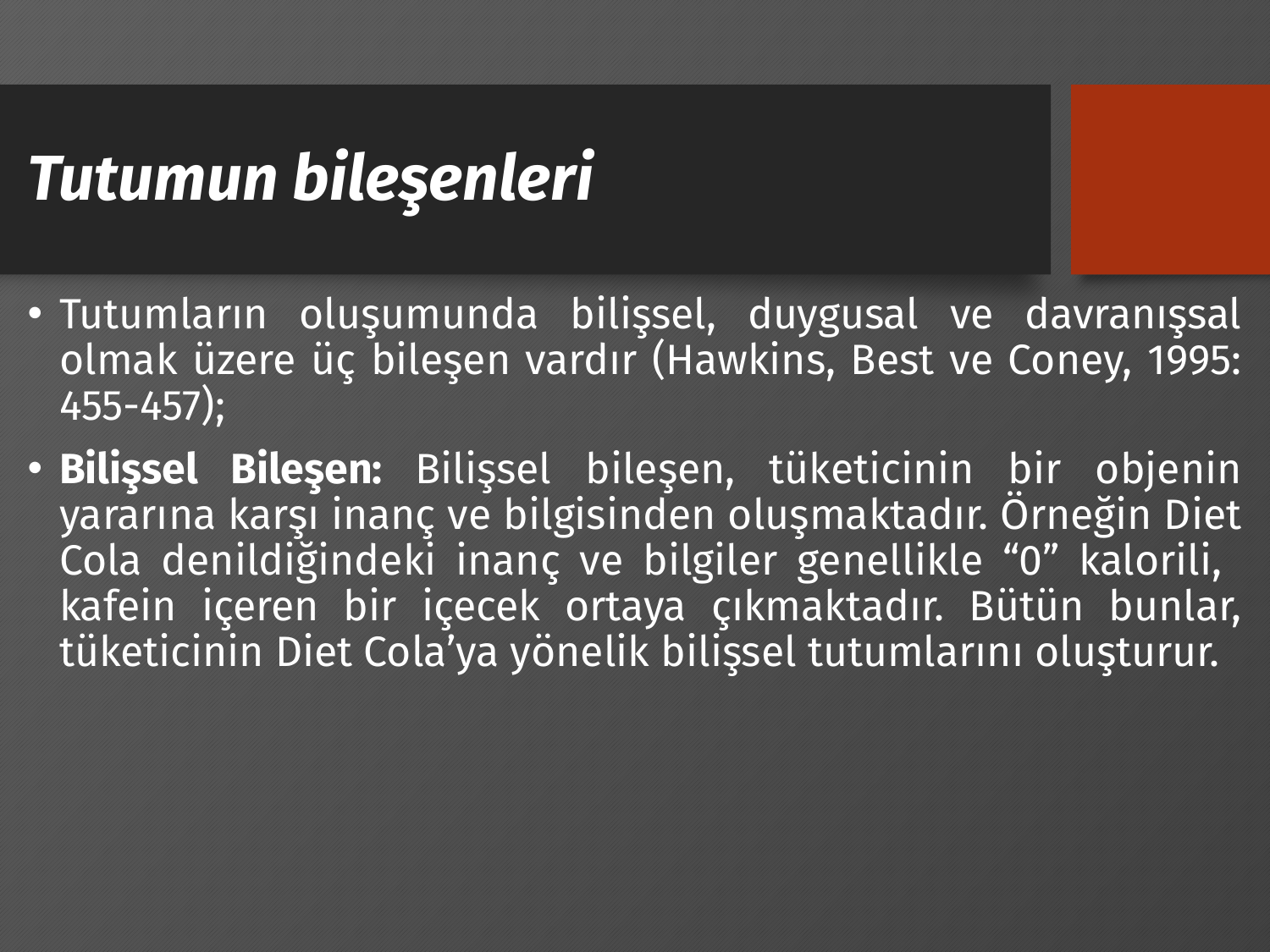

# Tutumun bileşenleri
Tutumların oluşumunda bilişsel, duygusal ve davranışsal olmak üzere üç bileşen vardır (Hawkins, Best ve Coney, 1995: 455-457);
Bilişsel Bileşen: Bilişsel bileşen, tüketicinin bir objenin yararına karşı inanç ve bilgisinden oluşmaktadır. Örneğin Diet Cola denildiğindeki inanç ve bilgiler genellikle “0” kalorili,  kafein içeren bir içecek ortaya çıkmaktadır. Bütün bunlar, tüketicinin Diet Cola’ya yönelik bilişsel tutumlarını oluşturur.